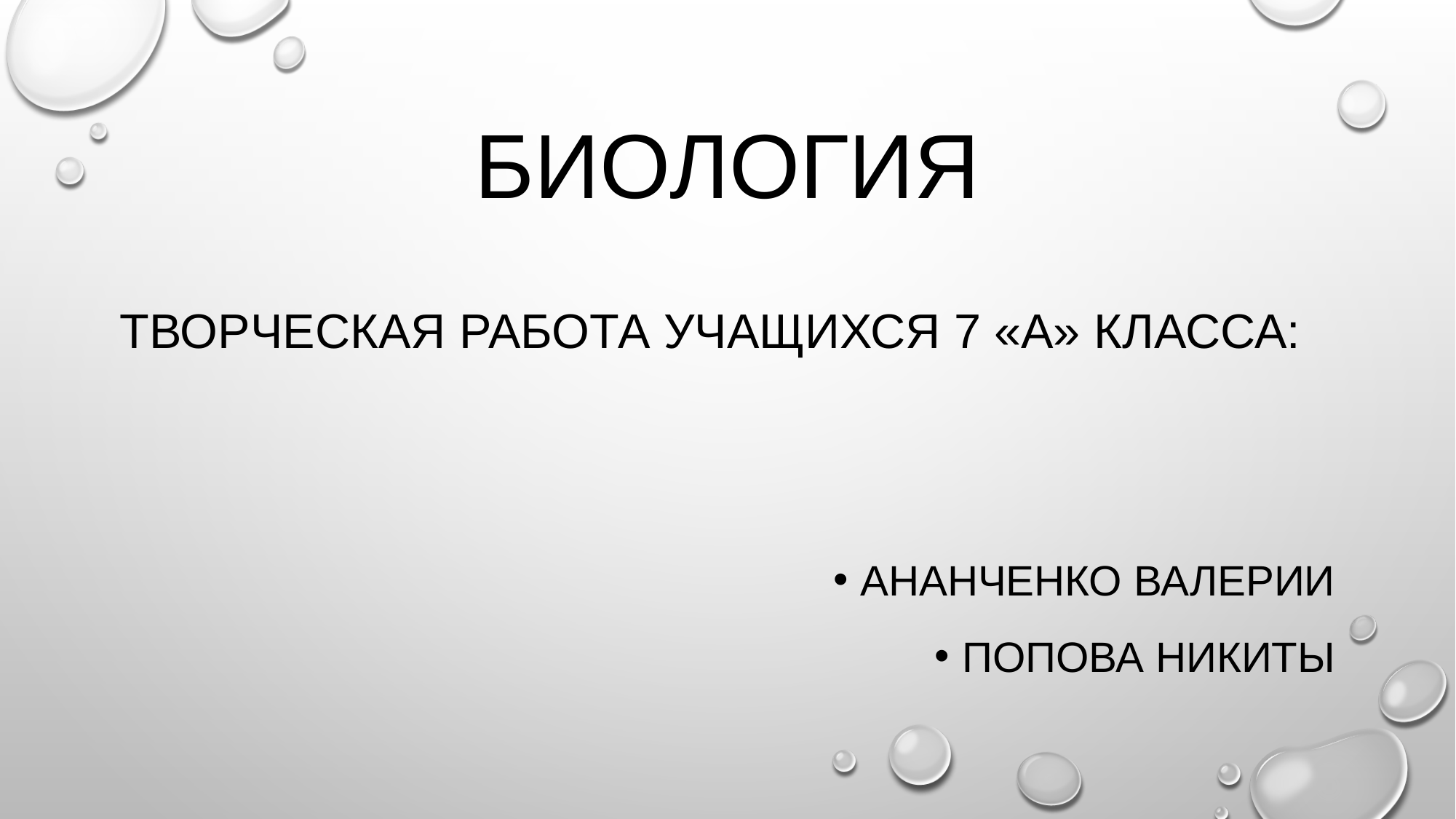

# Биология
Творческая работа учащихся 7 «А» класса:

Ананченко Валерии
Попова никиты